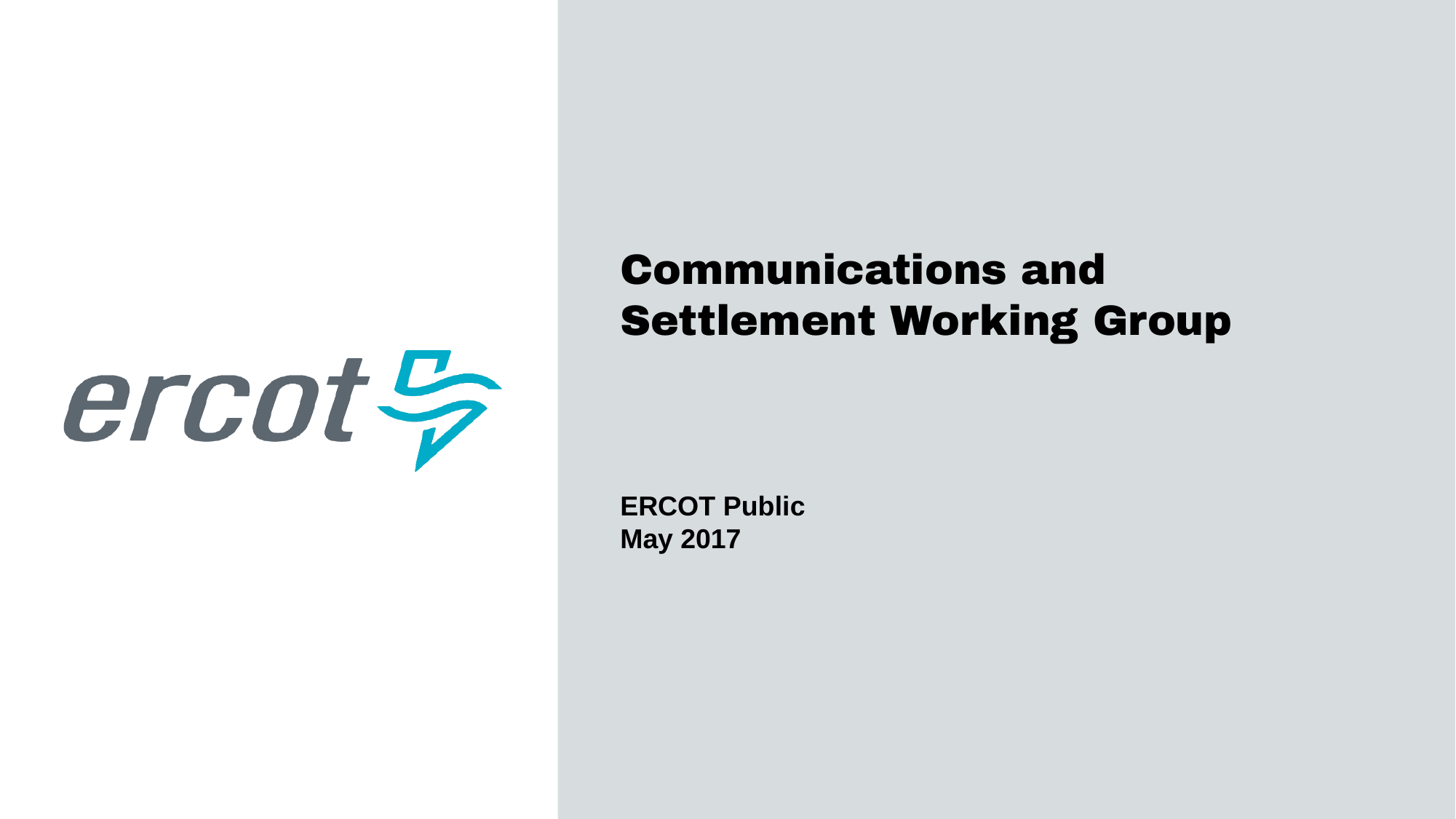

Communications and Settlement Working Group

ERCOT Public
May 2017